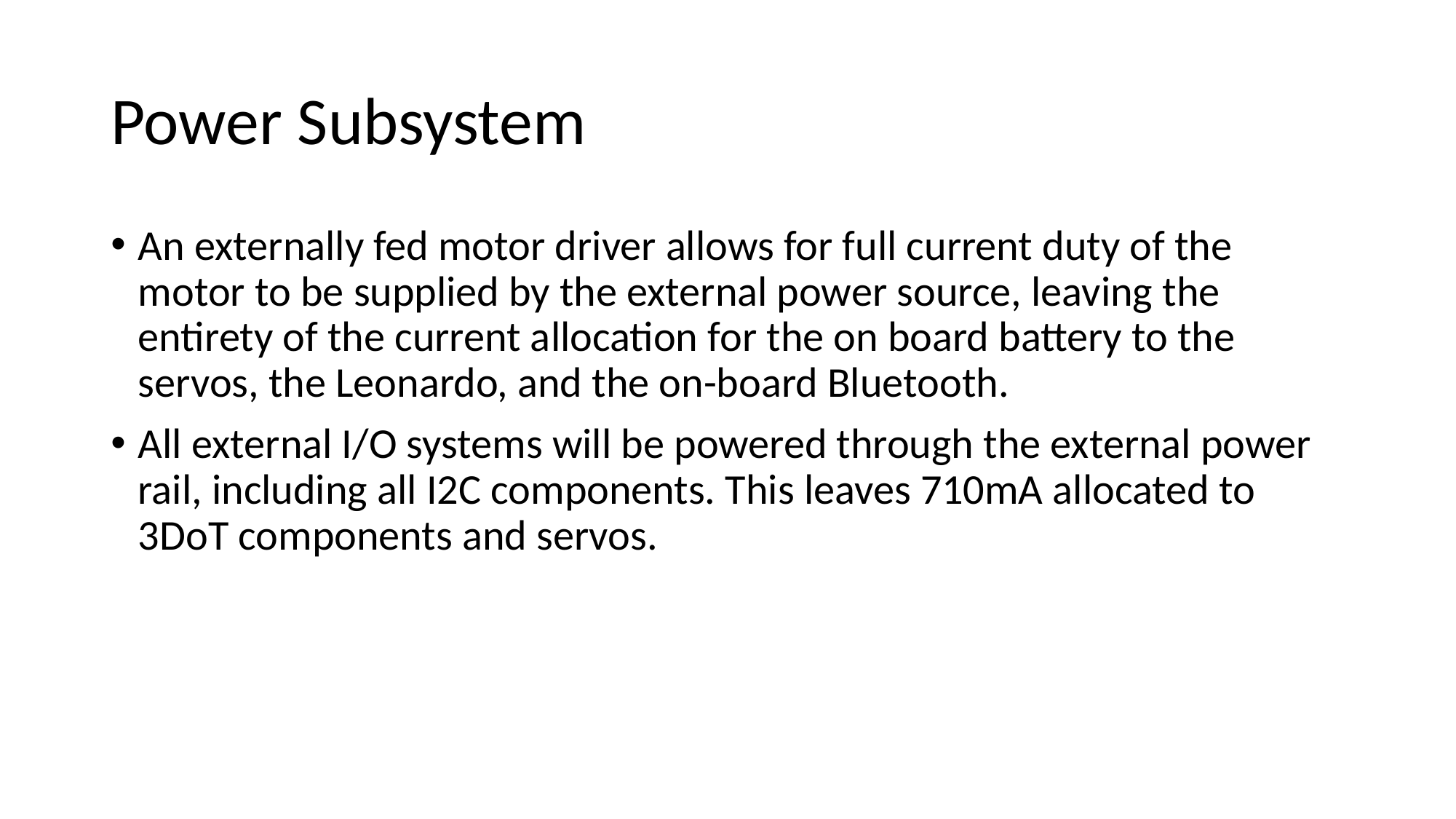

# Power Subsystem
An externally fed motor driver allows for full current duty of the motor to be supplied by the external power source, leaving the entirety of the current allocation for the on board battery to the servos, the Leonardo, and the on-board Bluetooth.
All external I/O systems will be powered through the external power rail, including all I2C components. This leaves 710mA allocated to 3DoT components and servos.